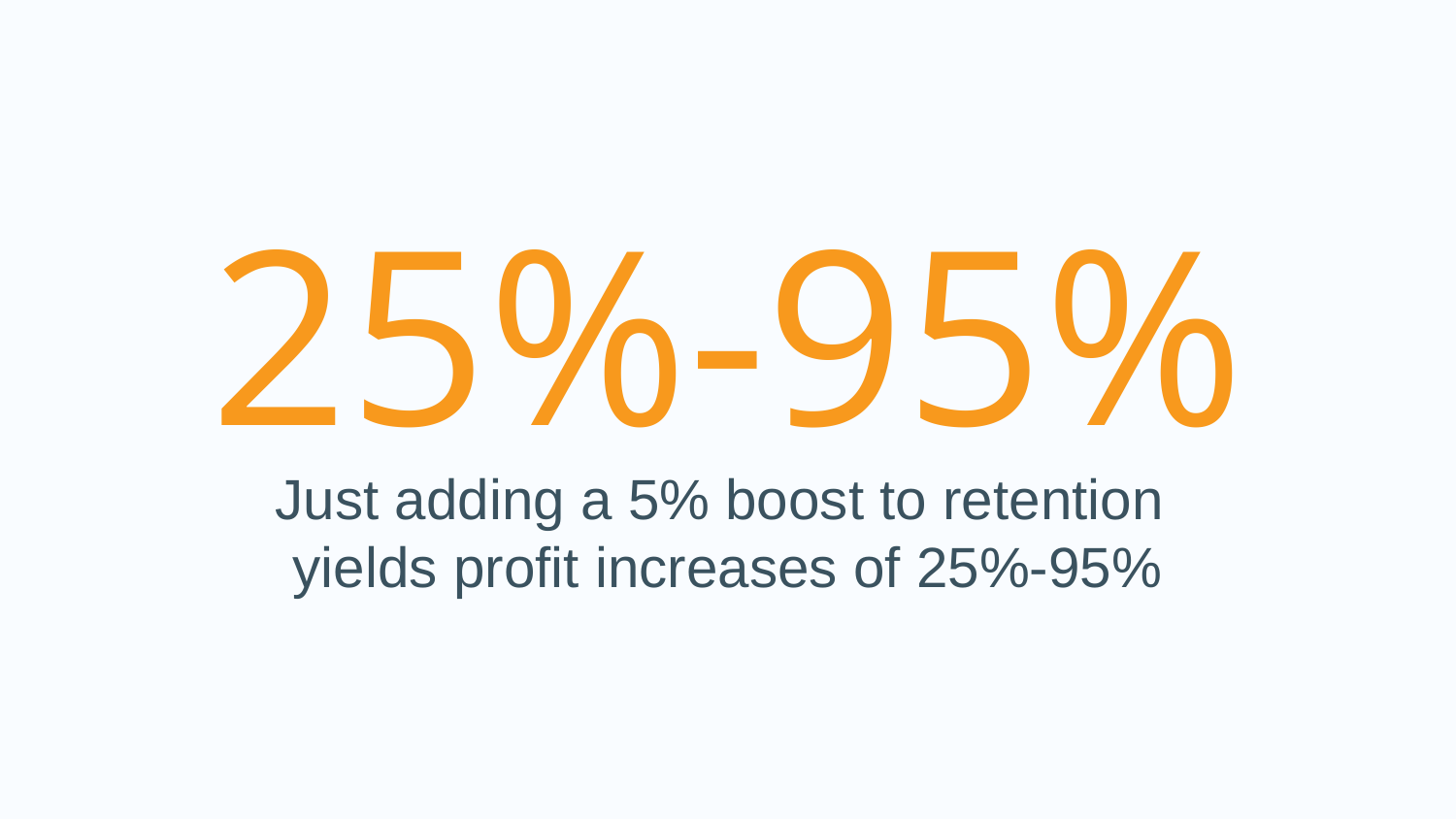

25%-95%
Just adding a 5% boost to retention
yields profit increases of 25%-95%